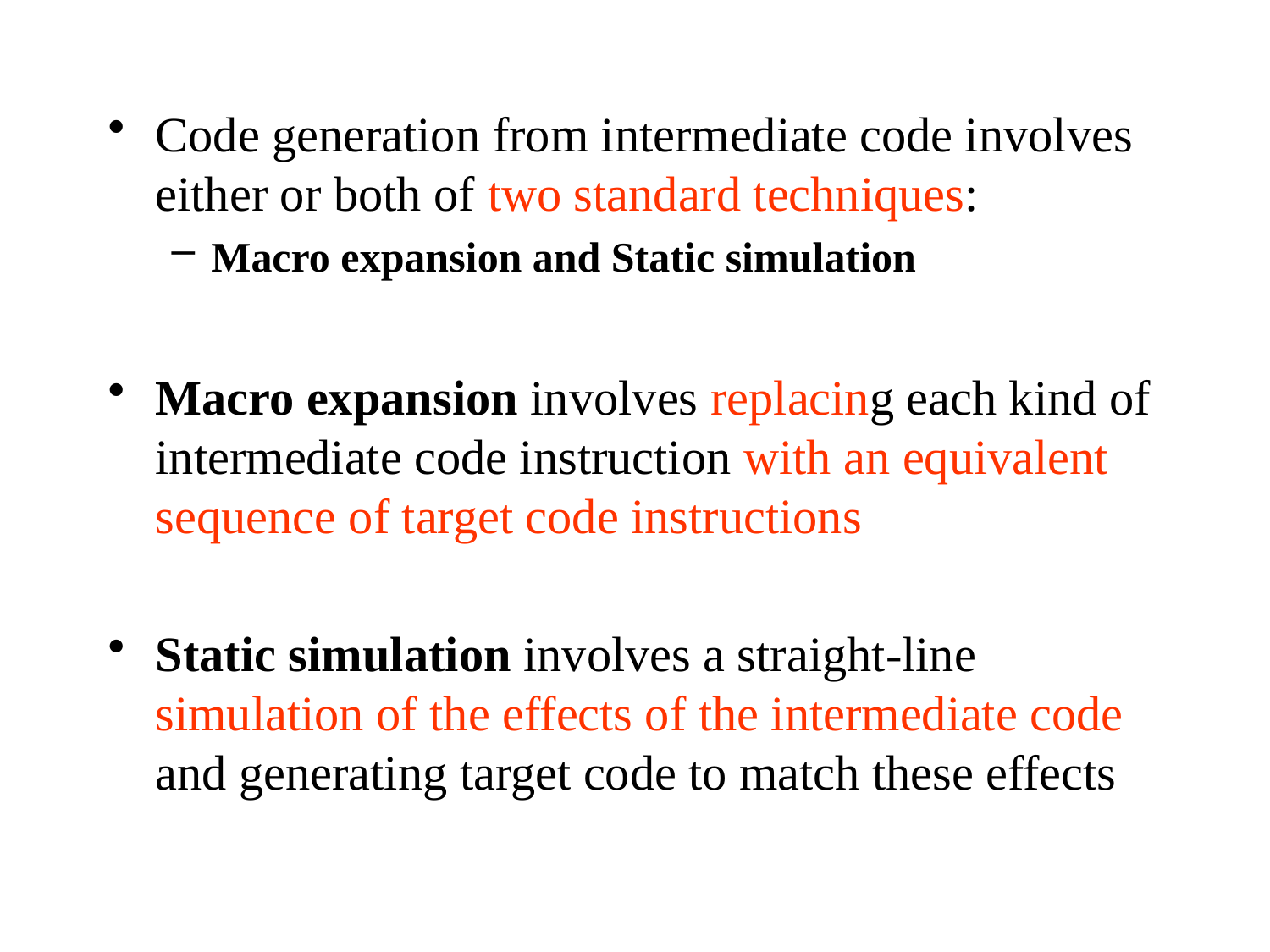

Code generation from intermediate code involves either or both of two standard techniques:
Macro expansion and Static simulation

Macro expansion involves replacing each kind of intermediate code instruction with an equivalent sequence of target code instructions

Static simulation involves a straight-line simulation of the effects of the intermediate code and generating target code to match these effects